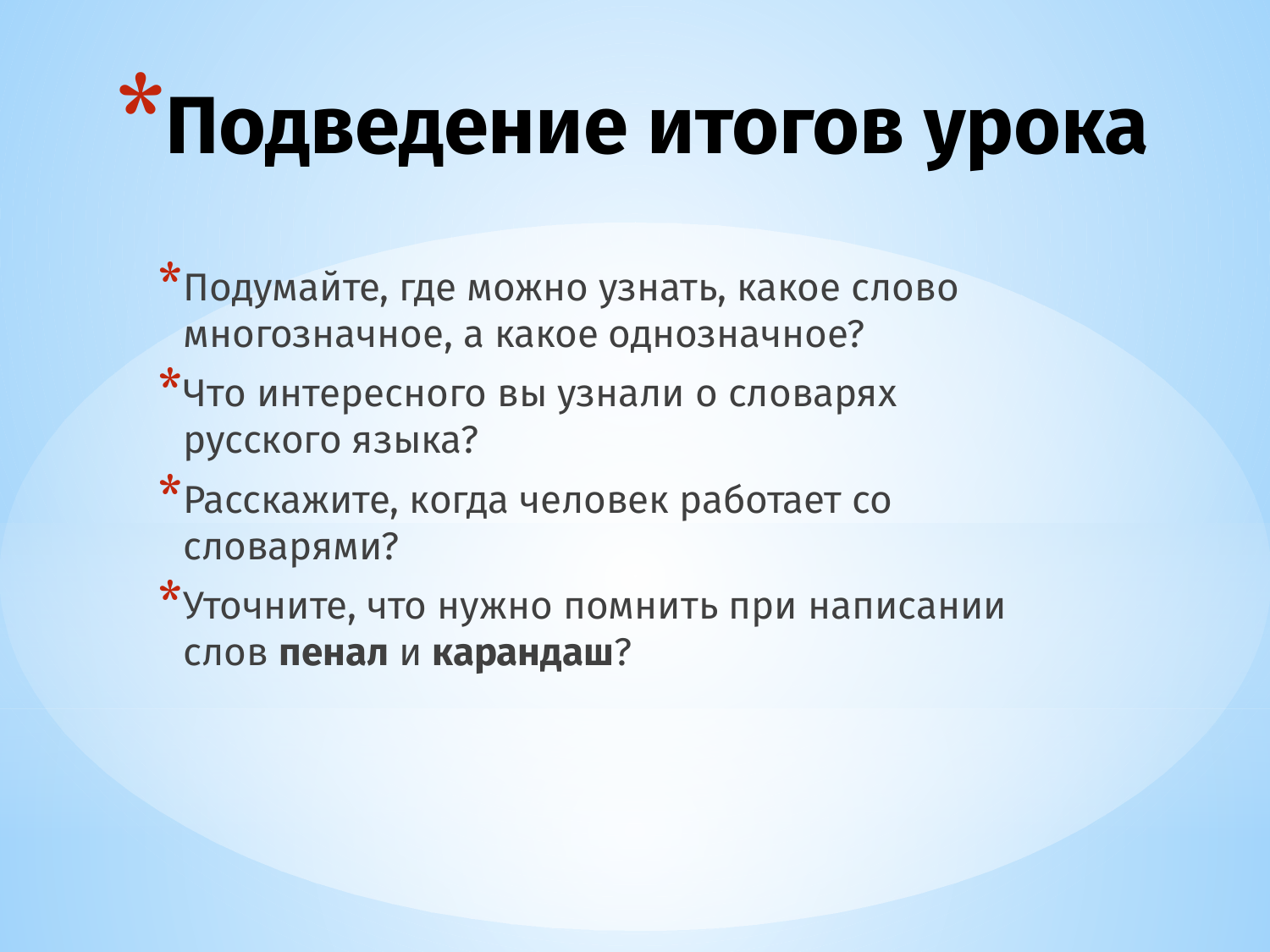

# Подведение итогов урока
Подумайте, где можно узнать, какое слово многозначное, а какое однозначное?
Что интересного вы узнали о словарях русского языка?
Расскажите, когда человек работает со словарями?
Уточните, что нужно помнить при написании слов пенал и карандаш?